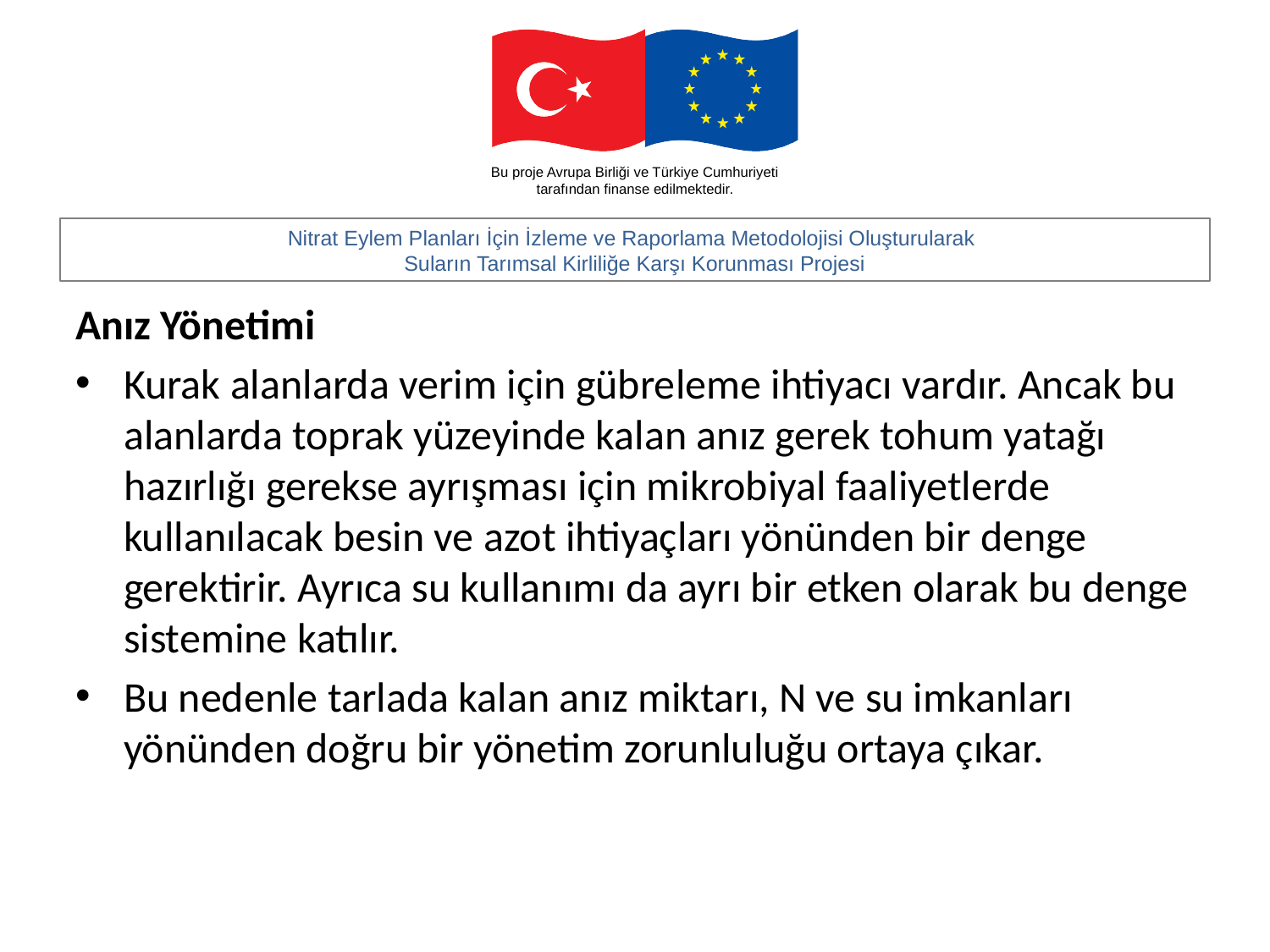

#
Anız Yönetimi
Kurak alanlarda verim için gübreleme ihtiyacı vardır. Ancak bu alanlarda toprak yüzeyinde kalan anız gerek tohum yatağı hazırlığı gerekse ayrışması için mikrobiyal faaliyetlerde kullanılacak besin ve azot ihtiyaçları yönünden bir denge gerektirir. Ayrıca su kullanımı da ayrı bir etken olarak bu denge sistemine katılır.
Bu nedenle tarlada kalan anız miktarı, N ve su imkanları yönünden doğru bir yönetim zorunluluğu ortaya çıkar.